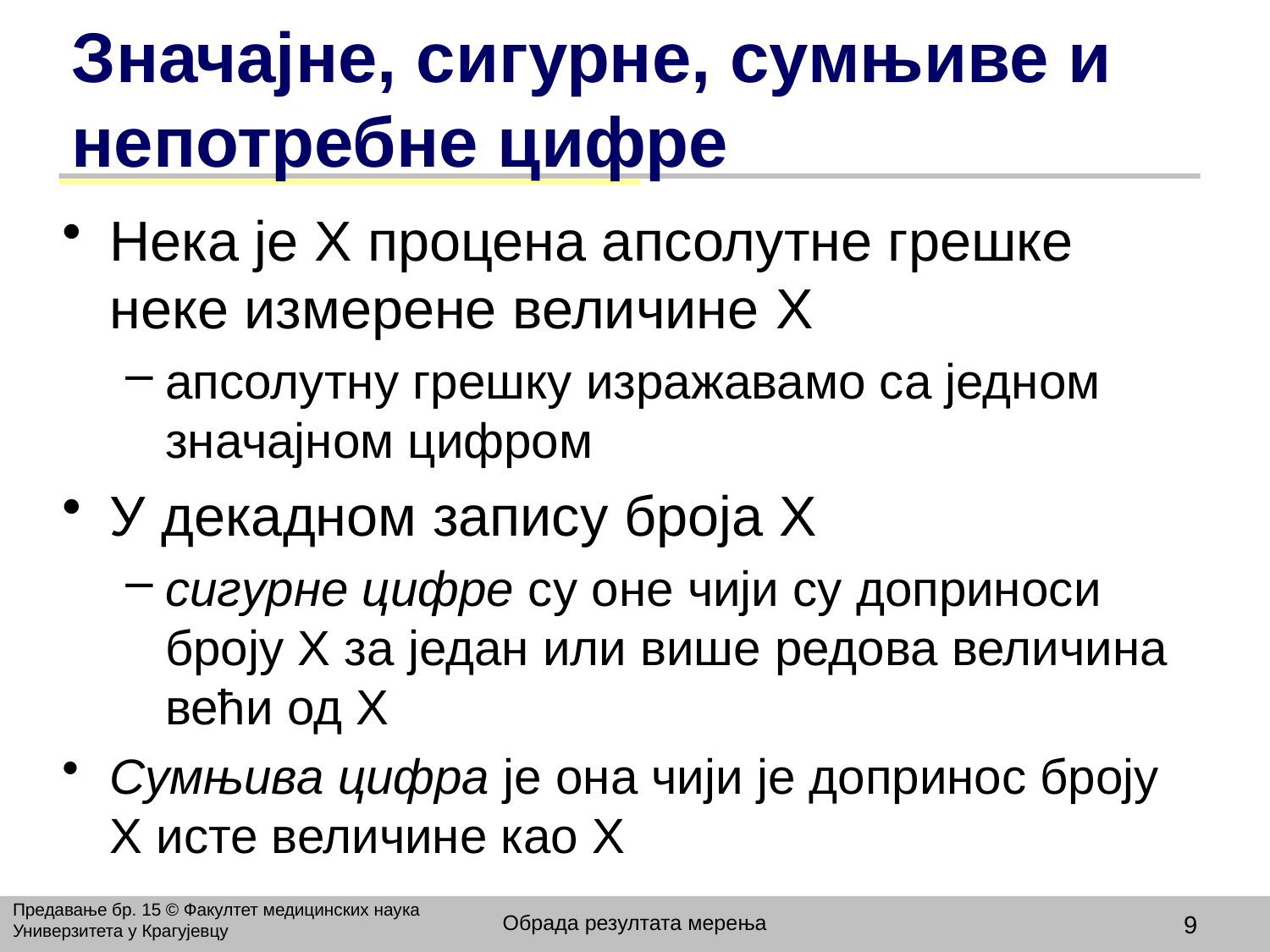

# Значајне, сигурне, сумњиве и непотребне цифре
Нека је X процена апсолутне грешке неке измерене величине X
апсолутну грешку изражавамо са једном значајном цифром
У декадном запису броја X
сигурне цифре су оне чији су доприноси броју X за један или више редова величина већи од X
Сумњива цифра је она чији је допринос броју X исте величине као X

Предавање бр. 15 © Факултет медицинских наука Универзитета у Крагујевцу
Обрада резултата мерења
9